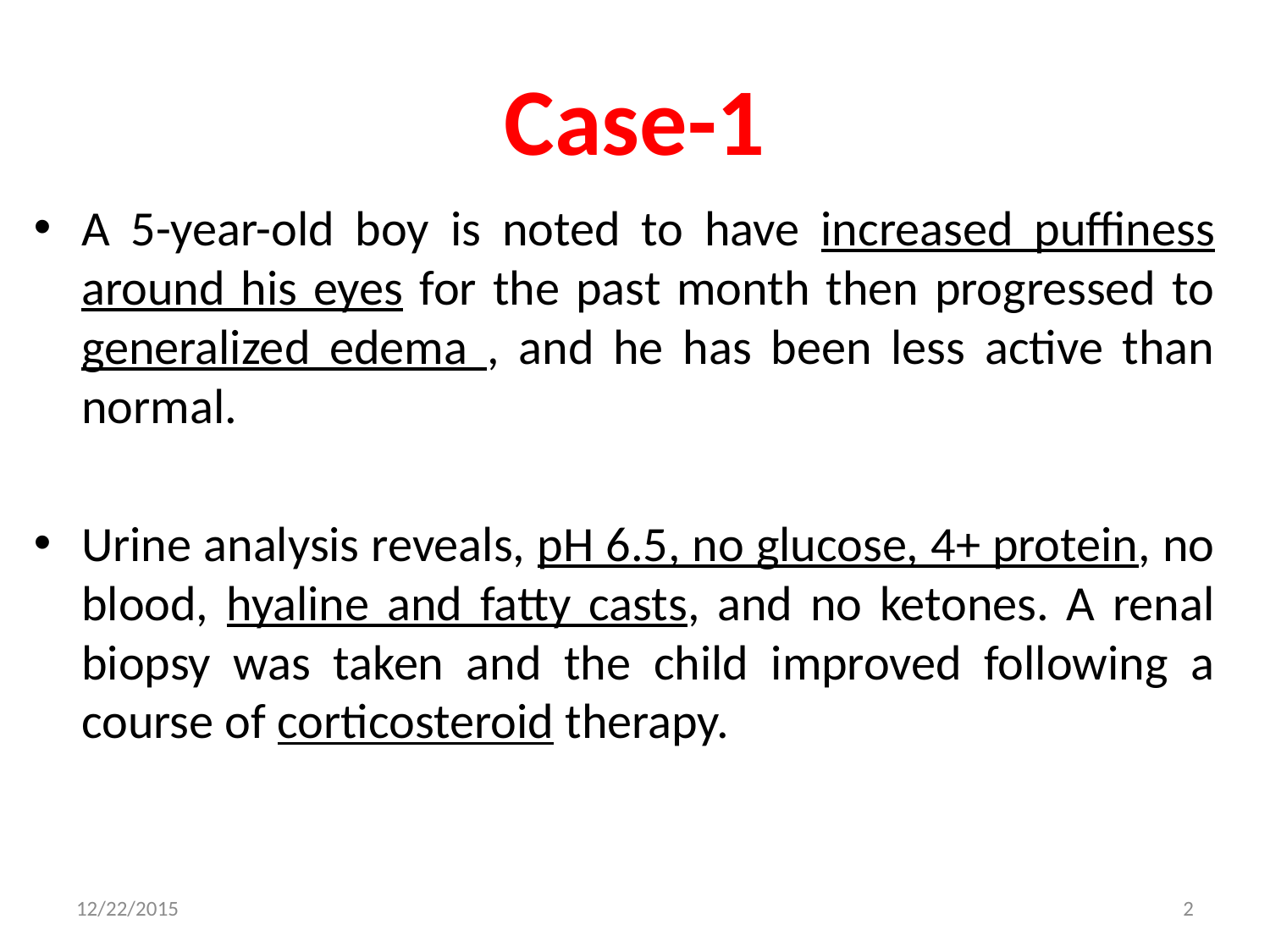

# Case-1
A 5-year-old boy is noted to have increased puffiness around his eyes for the past month then progressed to generalized edema , and he has been less active than normal.

Urine analysis reveals, pH 6.5, no glucose, 4+ protein, no blood, hyaline and fatty casts, and no ketones. A renal biopsy was taken and the child improved following a course of corticosteroid therapy.

12/22/2015
2